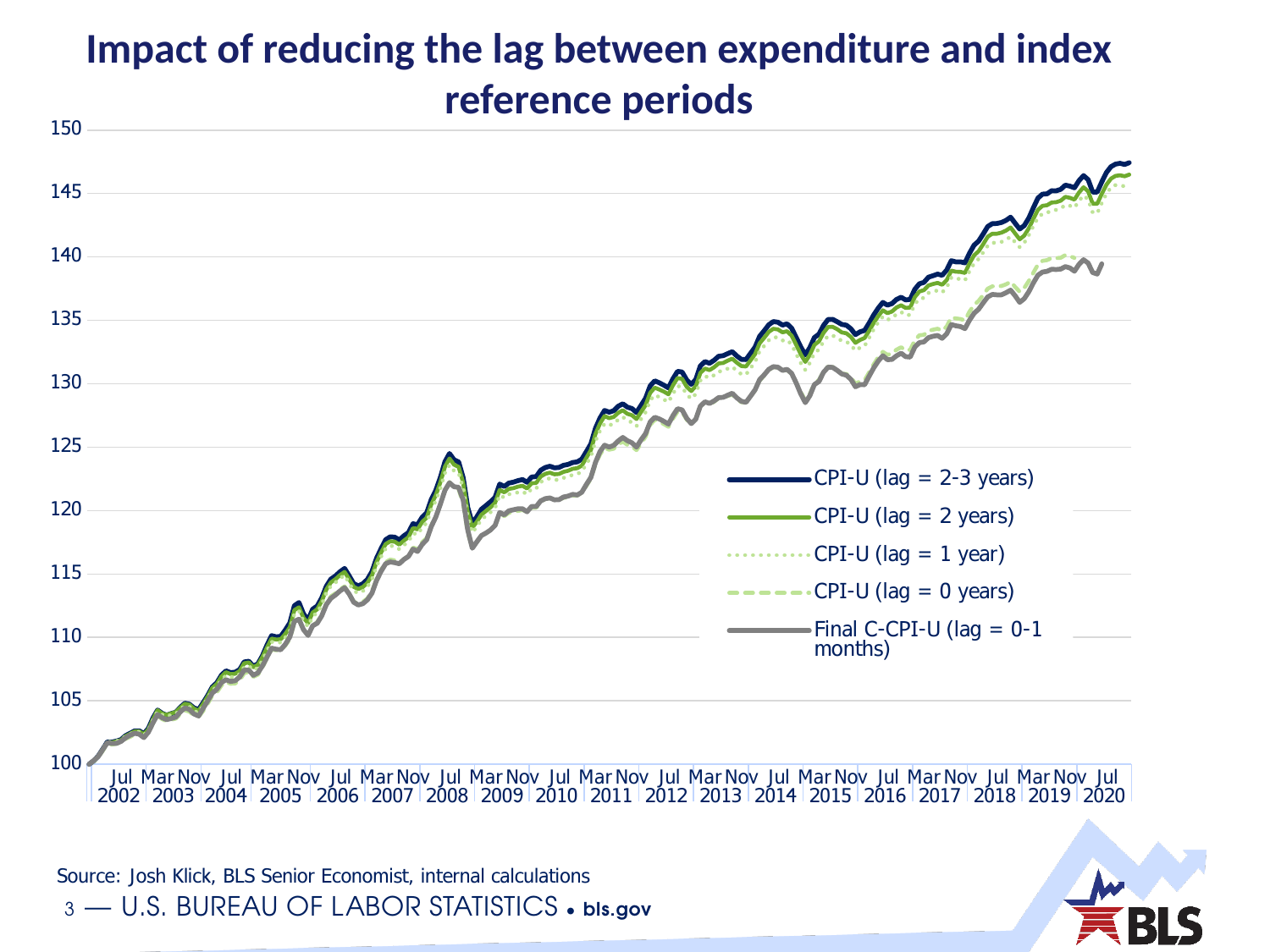

# Impact of reducing the lag between expenditure and index reference periods

### Chart

| Category | CPI-U (lag = 2-3 years) | CPI-U (lag = 2 years) | CPI-U (lag = 1 year) | CPI-U (lag = 0 years) | Final C-CPI-U (lag = 0-1 months) |
|---|---|---|---|---|---|
|  | 100.0 | 100.0 | 100.0 | 100.0 | 100.0 |
| Jan | 100.26116026660203 | 100.24289 | 100.27443 | 100.22329 | 100.28623583690148 |
| Feb | 100.64928598079841 | 100.63157 | 100.68274 | 100.53815 | 100.60983834321823 |
| Mar | 101.19198115479725 | 101.17215 | 101.23638 | 101.06268 | 101.15420972631023 |
| Apr | 101.76632717128247 | 101.73371 | 101.7809 | 101.61967 | 101.6995116693501 |
| May | 101.74424116180336 | 101.71696 | 101.75158 | 101.55122 | 101.64124127269599 |
| Jun | 101.82703592252861 | 101.80467 | 101.81847 | 101.61818 | 101.64909291579538 |
| Jul | 101.93931757351368 | 101.89796 | 101.93667 | 101.71737 | 101.79913091187287 |
| Aug | 102.25452245732284 | 102.21085 | 102.21614 | 102.00142 | 102.0845946730404 |
| Sep | 102.43583845124692 | 102.39848 | 102.38626 | 102.15988 | 102.29663857101485 |
| Oct | 102.63166739723518 | 102.59024 | 102.57021 | 102.36146 | 102.44196456502365 |
| Nov | 102.62971983796878 | 102.58685 | 102.54715 | 102.34816 | 102.36580269722785 |
| Dec | 102.39973963306363 | 102.35712 | 102.2871 | 102.10968 | 102.09645429532829 |
| Jan | 102.82629631633783 | 102.74803 | 102.71321 | 102.51633 | 102.52878164795057 |
| Feb | 103.64143561528317 | 103.54288 | 103.48746 | 103.21759 | 103.26070989407742 |
| Mar | 104.26920302484373 | 104.2526 | 104.15643 | 103.82915 | 103.9181240572241 |
| Apr | 104.0161630113744 | 103.99588 | 103.90466 | 103.55731 | 103.67094982838292 |
| May | 103.86391703696718 | 103.88872 | 103.77511 | 103.41066 | 103.51608945905024 |
| Jun | 103.99321989022872 | 104.00305 | 103.87734 | 103.51123 | 103.6087213700179 |
| Jul | 104.09957388549796 | 104.11446 | 103.96136 | 103.59854 | 103.71726342332578 |
| Aug | 104.48523806247916 | 104.45775 | 104.33623 | 103.95455 | 104.13134279345111 |
| Sep | 104.807727860917 | 104.76661 | 104.61504 | 104.24807 | 104.43726331514355 |
| Oct | 104.72927643156402 | 104.6943 | 104.52768 | 104.14716 | 104.31792916702916 |
| Nov | 104.4335887188011 | 104.37867 | 104.20245 | 103.85075 | 103.95814936782124 |
| Dec | 104.31259315818683 | 104.21918 | 104.07057 | 103.74288 | 103.80486785115528 |
| Jan | 104.84477510341976 | 104.7552 | 104.61783 | 104.2034 | 104.4110182666413 |
| Feb | 105.42123687409737 | 105.33236 | 105.18881 | 104.77257 | 104.99854209012769 |
| Mar | 106.0935573798922 | 106.01538 | 105.81911 | 105.41483 | 105.6092382486845 |
| Apr | 106.42400097331057 | 106.32982 | 106.09365 | 105.67162 | 105.91310424078519 |
| May | 107.01705345468163 | 106.90919 | 106.66619 | 106.20516 | 106.44182269982915 |
| Jun | 107.362998472311 | 107.25276 | 106.98916 | 106.50579 | 106.65977098644126 |
| Jul | 107.22618066410817 | 107.10909 | 106.86385 | 106.34521 | 106.52986093599681 |
| Aug | 107.25586935503645 | 107.13517 | 106.89226 | 106.36658 | 106.58249566739978 |
| Sep | 107.46305032412178 | 107.34687 | 107.10394 | 106.61092 | 106.87915798890108 |
| Oct | 108.06264070849932 | 107.95789 | 107.65441 | 107.18168 | 107.42450085824441 |
| Nov | 108.12102125390365 | 108.02472 | 107.76153 | 107.27676 | 107.4213653078032 |
| Dec | 107.721124032829 | 107.63669 | 107.40763 | 106.8978 | 107.01577272662429 |
| Jan | 107.92261697160266 | 107.84471 | 107.59835 | 107.06407 | 107.20265938701704 |
| Feb | 108.55162691530205 | 108.45184 | 108.19132 | 107.63036 | 107.75650619130646 |
| Mar | 109.39683724704858 | 109.2079 | 108.95393 | 108.36618 | 108.4417534200256 |
| Apr | 110.13716559192352 | 109.90239 | 109.64669 | 109.04296 | 109.14799432161588 |
| May | 110.04768879154011 | 109.83405 | 109.58824 | 108.98894 | 109.0705798114585 |
| Jun | 110.08205912357762 | 109.8535 | 109.60353 | 108.97756 | 109.02833674912364 |
| Jul | 110.57278828737975 | 110.26934 | 109.9815 | 109.35196 | 109.44937572359419 |
| Aug | 111.14007029541196 | 110.8013 | 110.50735 | 109.85689 | 110.03818395922417 |
| Sep | 112.50094319948965 | 112.14899 | 111.86955 | 111.16051 | 111.27193189716986 |
| Oct | 112.75001406584758 | 112.3703 | 112.098 | 111.40127 | 111.43669421869203 |
| Nov | 111.8572252742759 | 111.54494 | 111.27545 | 110.57143 | 110.61084133964131 |
| Dec | 111.36823407193641 | 111.12279 | 110.86923 | 110.18173 | 110.15602126455434 |
| Jan | 112.22360928435356 | 111.96188 | 111.66971 | 110.94108 | 110.91727286908743 |
| Feb | 112.47105930273904 | 112.2178 | 111.94256 | 111.20253 | 111.11317814313752 |
| Mar | 113.1163580170106 | 112.85962 | 112.59512 | 111.82018 | 111.701940163511 |
| Apr | 114.03556661671035 | 113.77831 | 113.51858 | 112.70823 | 112.58919458464543 |
| May | 114.59580020507887 | 114.33718 | 114.05843 | 113.23545 | 113.08551515087355 |
| Jun | 114.84300918563231 | 114.59052 | 114.32943 | 113.46967 | 113.34573866067821 |
| Jul | 115.17779432522265 | 114.91366 | 114.66554 | 113.79744 | 113.66307752780108 |
| Aug | 115.43511696060426 | 115.16532 | 114.89865 | 114.01667 | 113.91658482617581 |
| Sep | 114.85716410145136 | 114.59437 | 114.28161 | 113.43753 | 113.42733820096569 |
| Oct | 114.23939589587367 | 113.98925 | 113.67315 | 112.82052 | 112.77112502100516 |
| Nov | 114.0596151283716 | 113.81302 | 113.49453 | 112.64574 | 112.5560681652791 |
| Dec | 114.23049157962377 | 113.97359 | 113.65478 | 112.79362 | 112.65722332155207 |
| Jan | 114.57169172371093 | 114.29713 | 113.99228 | 113.07527 | 112.96016063794819 |
| Feb | 115.18492555085757 | 114.88887 | 114.5772 | 113.64259 | 113.48655284721929 |
| Mar | 116.2338289483984 | 115.92898 | 115.59808 | 114.60379 | 114.48436208200927 |
| Apr | 116.98875575958559 | 116.68588 | 116.35704 | 115.31989 | 115.20944025122232 |
| May | 117.70323755982363 | 117.35934 | 117.00303 | 115.93917 | 115.81192528701881 |
| Jun | 117.93142740529376 | 117.57667 | 117.2199 | 116.13559 | 115.95305560215871 |
| Jul | 117.90145292330374 | 117.54704 | 117.17814 | 116.06992 | 115.89341763507232 |
| Aug | 117.68539026588394 | 117.31577 | 116.95236 | 115.85845 | 115.8076830636988 |
| Sep | 118.00961276649213 | 117.63116 | 117.27647 | 116.17364 | 116.14450566353287 |
| Oct | 118.26211368888009 | 117.90459 | 117.53951 | 116.42942 | 116.38300747827603 |
| Nov | 118.96480578041964 | 118.61973 | 118.21579 | 117.07459 | 116.95656772239522 |
| Dec | 118.88470406729195 | 118.51739 | 118.1213 | 116.97544 | 116.77722046611561 |
| Jan | 119.47561010904732 | 119.09909 | 118.6681 | 117.50558 | 117.32789002905236 |
| Feb | 119.82282946542881 | 119.44763 | 119.03118 | 117.83814 | 117.69699743056314 |
| Mar | 120.86152168378723 | 120.48272 | 120.05296 | 118.82043 | 118.72968941626345 |
| Apr | 121.59454980450595 | 121.21375 | 120.77553 | 119.54161 | 119.49277985312573 |
| May | 122.61825979366424 | 122.23455 | 121.78202 | 120.5206 | 120.50940078684708 |
| Jun | 123.85409795982822 | 123.45569 | 122.96725 | 121.67497 | 121.60224443070918 |
| Jul | 124.50434133101498 | 124.11105 | 123.58762 | 122.24973 | 122.1912239818321 |
| Aug | 124.00717114423112 | 123.61743 | 123.13126 | 121.80032 | 121.87877456753218 |
| Sep | 123.83567015875362 | 123.44616 | 122.97643 | 121.68571 | 121.83717090424885 |
| Oct | 122.58514913615035 | 122.20808 | 121.75554 | 120.50963 | 120.82563401113728 |
| Nov | 120.23714527173387 | 119.87854 | 119.47217 | 118.2373 | 118.46128381459818 |
| Dec | 118.993721401042 | 118.64617 | 118.26295 | 117.04961 | 117.0296246781375 |
| Jan | 119.51144593153602 | 119.12637 | 118.74529 | 117.51115 | 117.54798129885917 |
| Feb | 120.10587034193217 | 119.67909 | 119.30508 | 118.01219 | 118.03222885935124 |
| Mar | 120.39787850092047 | 119.96679 | 119.58506 | 118.20928 | 118.22875951971324 |
| Apr | 120.69813163198567 | 120.25417 | 119.86911 | 118.45897 | 118.4694155429921 |
| May | 121.046768126013 | 120.61071 | 120.21817 | 118.76783 | 118.8302202492032 |
| Jun | 122.08691085023135 | 121.63006 | 121.22739 | 119.78581 | 119.84844932511143 |
| Jul | 121.89329154318067 | 121.43722 | 121.01183 | 119.56729 | 119.6640676752626 |
| Aug | 122.16679688656544 | 121.70888 | 121.28648 | 119.81872 | 119.97797980335203 |
| Sep | 122.24311321465065 | 121.76691 | 121.34045 | 119.87653 | 120.06136412738363 |
| Oct | 122.36066713101252 | 121.88844 | 121.43792 | 119.97389 | 120.14297158947691 |
| Nov | 122.44723342704131 | 121.95589 | 121.5024 | 120.05692 | 120.1400922189912 |
| Dec | 122.23170464248274 | 121.73966 | 121.27907 | 119.85359 | 119.90555250836957 |
| Jan | 122.64943403683876 | 122.15529 | 121.72974 | 120.22667 | 120.33186924894798 |
| Feb | 122.679885339081 | 122.18051 | 121.7426 | 120.22562 | 120.31724725645341 |
| Mar | 123.18354389498587 | 122.68803 | 122.24613 | 120.71467 | 120.76973591619705 |
| Apr | 123.39783324144125 | 122.89489 | 122.45586 | 120.91169 | 120.94114404116061 |
| May | 123.49332442782415 | 122.98999 | 122.53662 | 120.97955 | 120.99660530451635 |
| Jun | 123.37273105286444 | 122.85999 | 122.41924 | 120.85698 | 120.8454927967476 |
| Jul | 123.39908945715815 | 122.88754 | 122.42382 | 120.86208 | 120.86045716278505 |
| Aug | 123.56919841830016 | 123.05187 | 122.58217 | 121.00156 | 121.07227001685581 |
| Sep | 123.64112466125636 | 123.13925 | 122.65383 | 121.05713 | 121.143206378271 |
| Oct | 123.7951821268081 | 123.29944 | 122.8286 | 121.17633 | 121.27757419000217 |
| Nov | 123.84734477357446 | 123.34305 | 122.87407 | 121.18625 | 121.23023266171552 |
| Dec | 124.05990615297715 | 123.54639 | 123.08816 | 121.41016 | 121.4443792987177 |
| Jan | 124.65108807365901 | 124.16389 | 123.66873 | 121.94341 | 122.05576349861745 |
| Feb | 125.2655185775657 | 124.78012 | 124.26648 | 122.51456 | 122.61946474345227 |
| Mar | 126.48729843674967 | 126.03567 | 125.47761 | 123.64855 | 123.79579908478802 |
| Apr | 127.30132368860303 | 126.87152 | 126.28735 | 124.41955 | 124.66076787952716 |
| May | 127.90028233262906 | 127.45447 | 126.84633 | 124.95576 | 125.1569822058014 |
| Jun | 127.76331578331701 | 127.29284 | 126.73338 | 124.80439 | 125.0099021852384 |
| Jul | 127.87668244808714 | 127.38867 | 126.83819 | 124.88031 | 125.1412977558839 |
| Aug | 128.22919933518725 | 127.71406 | 127.18194 | 125.20647 | 125.4964338972597 |
| Sep | 128.42374378471956 | 127.91333 | 127.38682 | 125.44766 | 125.76967341652899 |
| Oct | 128.15924079096274 | 127.63454 | 127.1124 | 125.18858 | 125.51722215077278 |
| Nov | 128.0508739860188 | 127.52252 | 126.95753 | 125.05478 | 125.3470929081419 |
| Dec | 127.73522841517712 | 127.22203 | 126.66089 | 124.76967 | 125.00809768548753 |
| Jan | 128.29729166753768 | 127.77746 | 127.22395 | 125.30135 | 125.57932242706698 |
| Feb | 128.86192140124308 | 128.31699 | 127.7589 | 125.83626 | 126.07556496584478 |
| Mar | 129.84070531429515 | 129.2924 | 128.7124 | 126.77238 | 126.99197985717848 |
| Apr | 130.23281467323463 | 129.69425 | 129.11196 | 127.155 | 127.35683371876452 |
| May | 130.08009314749492 | 129.55237 | 128.95781 | 127.00486 | 127.23222217606093 |
| Jun | 129.88949972177255 | 129.38714 | 128.76802 | 126.82764 | 127.04075734861092 |
| Jul | 129.67768390417538 | 129.17371 | 128.5527 | 126.61173 | 126.82425684537115 |
| Aug | 130.39925768038017 | 129.88564 | 129.22338 | 127.25795 | 127.49754360423401 |
| Sep | 130.98120199688415 | 130.45381 | 129.81445 | 127.8072 | 128.03516132116732 |
| Oct | 130.9303121796153 | 130.38939 | 129.76268 | 127.77237 | 127.94212205538508 |
| Nov | 130.30968372297443 | 129.76761 | 129.16776 | 127.17888 | 127.28425400351134 |
| Dec | 129.9588831436107 | 129.43055 | 128.81479 | 126.82856 | 126.86210347272103 |
| Jan | 130.34355040497525 | 129.81269 | 129.20025 | 127.20749 | 127.2157357070548 |
| Feb | 131.4110361666041 | 130.8597 | 130.24897 | 128.20975 | 128.2422752585126 |
| Mar | 131.75431278806934 | 131.20089 | 130.60303 | 128.53463 | 128.58359302740723 |
| Apr | 131.61763846529948 | 131.0794 | 130.46564 | 128.37118 | 128.45192684050627 |
| May | 131.85153860434713 | 131.30557 | 130.68119 | 128.58315 | 128.64908437720456 |
| Jun | 132.16797648598472 | 131.6033 | 130.96707 | 128.86069 | 128.91283177341973 |
| Jul | 132.2204326515992 | 131.64535 | 131.01656 | 128.88039 | 128.93129092799026 |
| Aug | 132.3795294872001 | 131.83004 | 131.2017 | 129.04122 | 129.1038253721944 |
| Sep | 132.53323990111988 | 131.98164 | 131.33853 | 129.1479 | 129.25412352349426 |
| Oct | 132.19221308171137 | 131.66291 | 131.03318 | 128.81131 | 128.889394030995 |
| Nov | 131.9219527778465 | 131.39927 | 130.75401 | 128.55017 | 128.6205485938115 |
| Dec | 131.91035465802273 | 131.3675 | 130.7275 | 128.52721 | 128.5366780521573 |
| Jan | 132.40161738315177 | 131.84717 | 131.23226 | 129.00474 | 129.0252665075176 |
| Feb | 132.89115214244964 | 132.34616 | 131.72826 | 129.47844 | 129.53112787715838 |
| Mar | 133.74694819520502 | 133.20152 | 132.57001 | 130.24821 | 130.33241447451215 |
| Apr | 134.18765420074928 | 133.63503 | 132.99146 | 130.65137 | 130.71390331890547 |
| May | 134.6563397254396 | 134.09899 | 133.43493 | 131.09114 | 131.14261468746957 |
| Jun | 134.90726288442391 | 134.33962 | 133.67212 | 131.32166 | 131.35159206421747 |
| Jul | 134.85445221820447 | 134.28675 | 133.65179 | 131.27354 | 131.31184980873192 |
| Aug | 134.62902804204438 | 134.0607 | 133.41379 | 131.03297 | 131.05727318558309 |
| Sep | 134.73061661708388 | 134.14752 | 133.46598 | 131.08789 | 131.13803206899888 |
| Oct | 134.39184039914863 | 133.80089 | 133.1002 | 130.78549 | 130.82938082481812 |
| Nov | 133.6661900977989 | 133.08047 | 132.36137 | 130.08232 | 130.07468482986255 |
| Dec | 132.9087241598615 | 132.32971 | 131.64348 | 129.36819 | 129.2088248985731 |
| Jan | 132.2831707371347 | 131.72549 | 131.09122 | 128.67645 | 128.51493408754342 |
| Feb | 132.85745756724785 | 132.28049 | 131.65078 | 129.20828 | 129.05975124506227 |
| Mar | 133.64804657725307 | 133.07177 | 132.42921 | 130.0139 | 129.94197854160925 |
| Apr | 133.9201951503179 | 133.35204 | 132.70864 | 130.31605 | 130.18579860351403 |
| May | 134.60237873192506 | 134.02499 | 133.3528 | 130.98728 | 130.91219276292833 |
| Jun | 135.07436094997047 | 134.476 | 133.78051 | 131.35443 | 131.3106428205932 |
| Jul | 135.0833237011318 | 134.49319 | 133.80361 | 131.32403 | 131.2914621305547 |
| Aug | 134.89204618756264 | 134.30208 | 133.62496 | 131.08914 | 131.0548767276176 |
| Sep | 134.68172303522599 | 134.05115 | 133.38691 | 130.80409 | 130.7773741333041 |
| Oct | 134.6215083722286 | 133.98229 | 133.33004 | 130.7745 | 130.67928112439049 |
| Nov | 134.3369681788663 | 133.70015 | 133.06188 | 130.49747 | 130.35022235718114 |
| Dec | 133.87807923476674 | 133.23117 | 132.61148 | 130.00307 | 129.76738060367387 |
| Jan | 134.09933648389784 | 133.45878 | 132.85136 | 130.19348 | 129.9394262604785 |
| Feb | 134.20959214034895 | 133.61026 | 132.97843 | 130.28178 | 129.92676266008684 |
| Mar | 134.78799307224276 | 134.17649 | 133.6366 | 130.9046 | 130.60206808628905 |
| Apr | 135.4267050499166 | 134.79903 | 134.28812 | 131.53369 | 131.25379724916502 |
| May | 135.97451254524 | 135.3423 | 134.86353 | 132.09479 | 131.7964438631241 |
| Jun | 136.42102771634868 | 135.79527 | 135.30535 | 132.52076 | 132.2144777229559 |
| Jul | 136.20072490470997 | 135.57389 | 135.05015 | 132.28334 | 131.90402997823986 |
| Aug | 136.3254718977542 | 135.69725 | 135.17064 | 132.38875 | 131.92228522822367 |
| Sep | 136.6530540589495 | 136.02164 | 135.49757 | 132.693 | 132.21267861770093 |
| Oct | 136.82371209638015 | 136.19222 | 135.66394 | 132.87919 | 132.41377498111262 |
| Nov | 136.61079946110587 | 135.98214 | 135.39876 | 132.63068 | 132.1404584689705 |
| Dec | 136.65579967685582 | 136.01869 | 135.43679 | 132.68364 | 132.11008190145125 |
| Jan | 137.4522219909709 | 136.8373 | 136.29098 | 133.42092 | 132.89333438475347 |
| Feb | 137.88455614191727 | 137.27737 | 136.70124 | 133.82581 | 133.24827551041633 |
| Mar | 137.99667348842823 | 137.38461 | 136.77408 | 133.86098 | 133.30362283329026 |
| Apr | 138.40590968908785 | 137.75434 | 137.16586 | 134.17176 | 133.6396222396088 |
| May | 138.52375992676585 | 137.86831 | 137.25403 | 134.26743 | 133.74737645503492 |
| Jun | 138.64949306761503 | 137.9572 | 137.36855 | 134.343 | 133.81264829105885 |
| Jul | 138.55390201771246 | 137.80952 | 137.20734 | 134.17637 | 133.58743080530428 |
| Aug | 138.96896678420558 | 138.17585 | 137.60111 | 134.51538 | 133.94611779937034 |
| Sep | 139.70448514871075 | 138.92116 | 138.38174 | 135.23571 | 134.66815867382746 |
| Oct | 139.6164408116075 | 138.83874 | 138.26621 | 135.15364 | 134.57593783796673 |
| Nov | 139.62008114276193 | 138.8227 | 138.27933 | 135.10577 | 134.51575121250835 |
| Dec | 139.5378869964613 | 138.74292 | 138.15584 | 135.00184 | 134.3488186987332 |
| Jan | 140.297900540288 | 139.49152 | 138.88237 | 135.6856 | 135.01560706735154 |
| Feb | 140.93415718727337 | 140.13086 | 139.48431 | 136.22356 | 135.56052141647652 |
| Mar | 141.25295264671166 | 140.45752 | 139.84546 | 136.53804 | 135.8848464393919 |
| Apr | 141.81422895233928 | 141.00955 | 140.36273 | 137.00513 | 136.3856451490898 |
| May | 142.40430407539694 | 141.60244 | 140.8959 | 137.50122 | 136.851752638382 |
| Jun | 142.63128957252266 | 141.83361 | 141.11367 | 137.68924 | 137.0475361770003 |
| Jul | 142.64062938315269 | 141.83361 | 141.12335 | 137.67808 | 137.01590382403268 |
| Aug | 142.71994344988366 | 141.91936 | 141.1904 | 137.71397 | 137.01613099640122 |
| Sep | 142.88563981994156 | 142.07988 | 141.3695 | 137.84241 | 137.1815139880462 |
| Oct | 143.13847494511492 | 142.32715 | 141.58528 | 138.05296 | 137.38489724296215 |
| Nov | 142.65853782564886 | 141.85206 | 141.15917 | 137.63719 | 136.94028317110124 |
| Dec | 142.20337515273965 | 141.39102 | 140.77478 | 137.25915 | 136.42139014563156 |
| Jan | 142.47423103116728 | 141.68853 | 141.1189 | 137.55861 | 136.7123050778255 |
| Feb | 143.0764809553382 | 142.26157 | 141.73173 | 138.10857 | 137.2610164270011 |
| Mar | 143.88381451450147 | 143.01001 | 142.44706 | 138.76263 | 137.95977586956133 |
| Apr | 144.6452974622328 | 143.72557 | 143.10687 | 139.40328 | 138.56507194291714 |
| May | 144.95342149319887 | 144.03063 | 143.40678 | 139.69477 | 138.81256671815953 |
| Jun | 144.98232463853262 | 144.08385 | 143.48534 | 139.75369 | 138.87059578473782 |
| Jul | 145.22434561791218 | 144.29514 | 143.67781 | 139.92444 | 139.03065956101585 |
| Aug | 145.21702713714748 | 144.32048 | 143.71161 | 139.91243 | 139.01065944451534 |
| Sep | 145.33095503674497 | 144.43743 | 143.82565 | 139.93892 | 139.0482529312129 |
| Oct | 145.66347226186906 | 144.73959 | 144.10843 | 140.15082 | 139.24190793593874 |
| Nov | 145.5853966407367 | 144.66405 | 144.03496 | 140.06864 | 139.1354307628754 |
| Dec | 145.45291392979362 | 144.52633 | 143.88281 | 139.92767 | 138.87863128102498 |
| Jan | 146.0172773448636 | 145.08297 | 144.43455 | None | 139.41901553478553 |
| Feb | 146.41749580830358 | 145.49972 | 144.85392 | None | 139.7853159939656 |
| Mar | 146.0987529728912 | 145.17303 | 144.53953 | None | 139.51543849514465 |
| Apr | 145.1218262598572 | 144.19951 | 143.50988 | None | 138.7731558629463 |
| May | 145.12463059402782 | 144.19291 | 143.44396 | None | 138.65377447981714 |
| Jun | 145.91856579723876 | 144.9831 | 144.25261 | None | 139.45189679122106 |
| Jul | 146.65674228585797 | 145.69621 | 144.99605 | None | None |
| Aug | 147.11913706189478 | 146.17424 | 145.47942 | None | None |
| Sep | 147.32418367616322 | 146.3918 | 145.66814 | None | None |
| Oct | 147.38538371945378 | 146.44204 | 145.66414 | None | None |
| Nov | 147.29530022356926 | 146.36529 | 145.56602 | None | None |
| Dec | 147.4335847194509 | 146.49481 | 145.64572 | None | None |
Source: Josh Klick, BLS Senior Economist, internal calculations